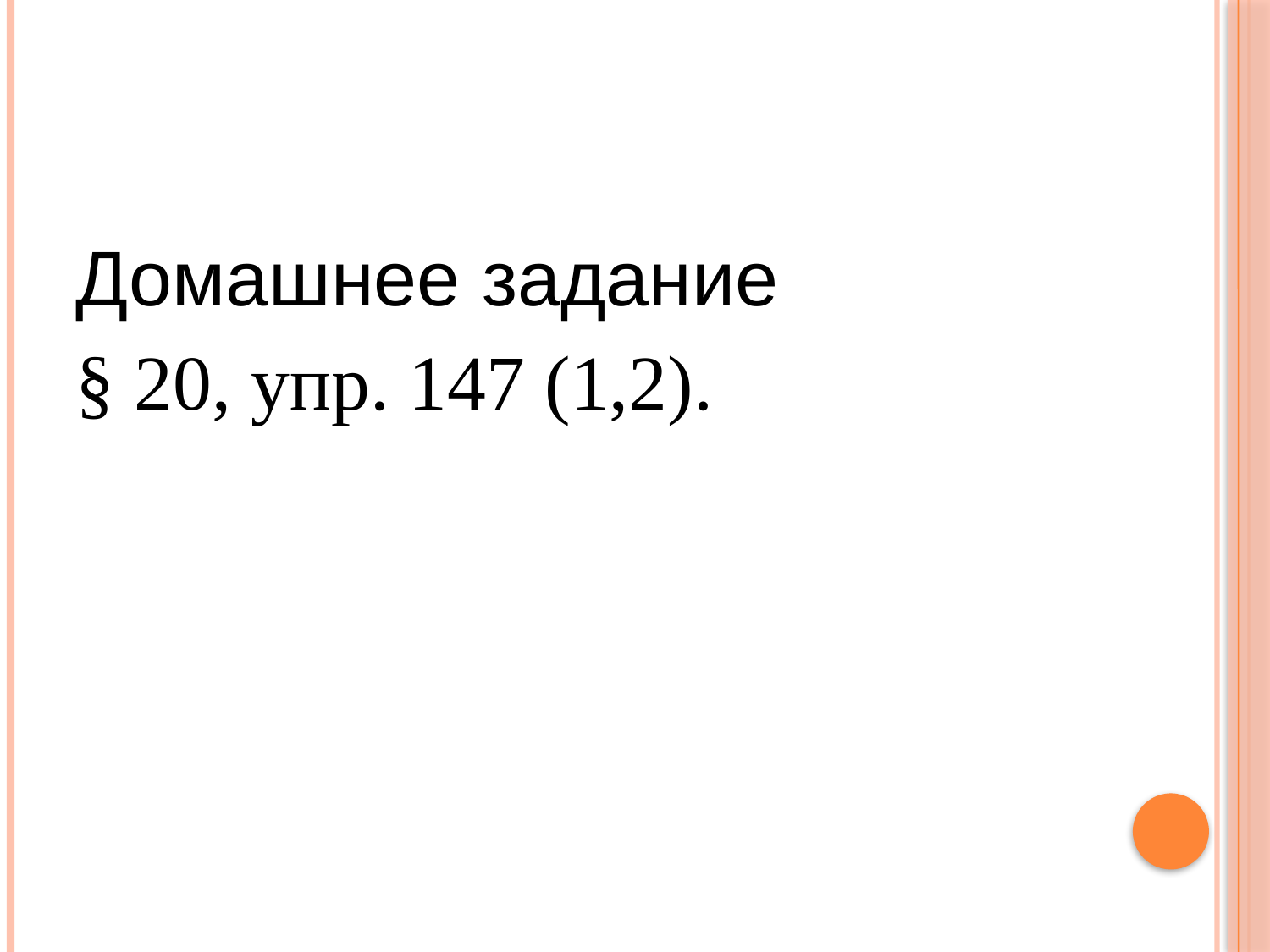

#
Домашнее задание
§ 20, упр. 147 (1,2).